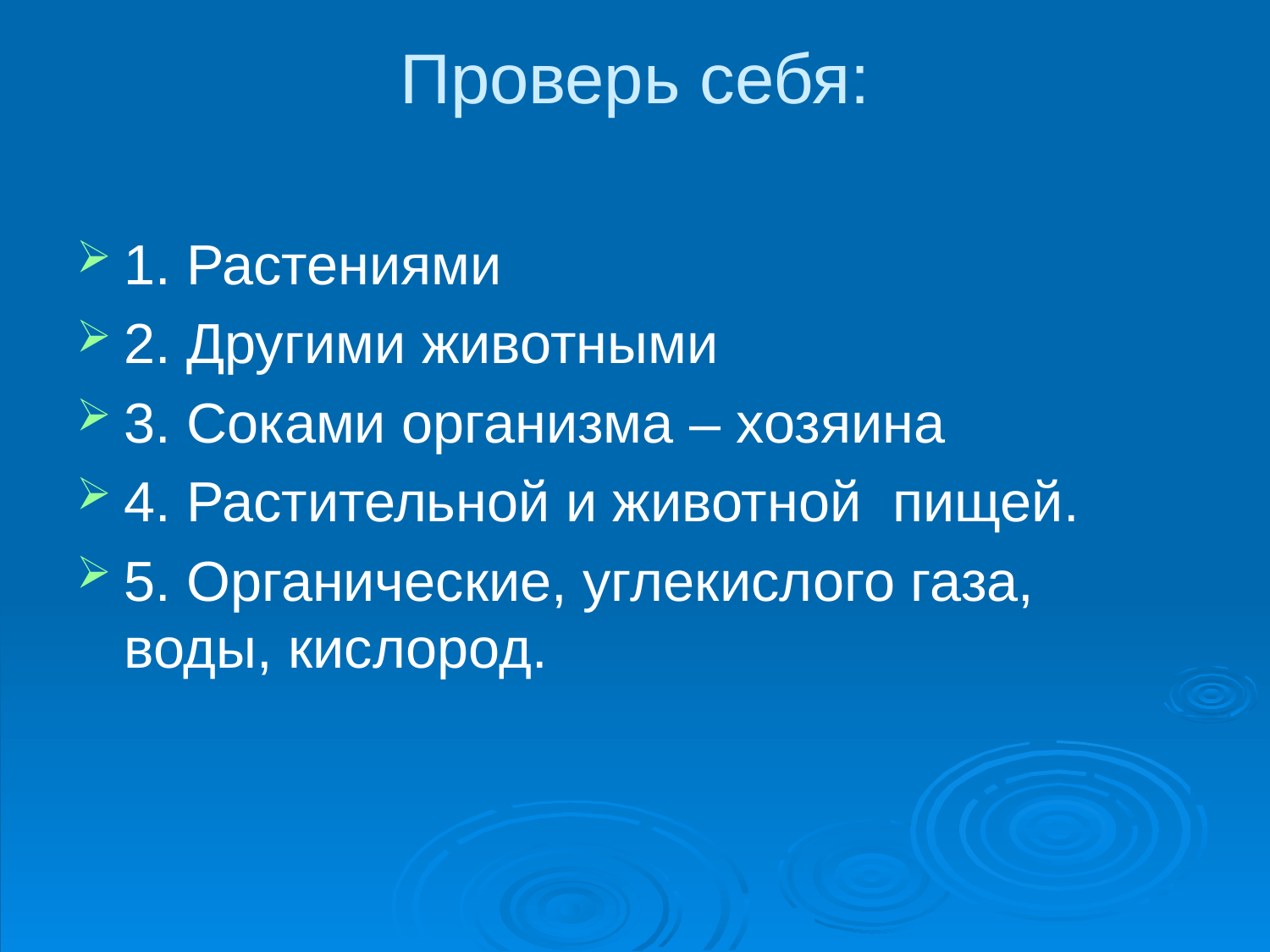

# Проверь себя:
1. Растениями
2. Другими животными
3. Соками организма – хозяина
4. Растительной и животной  пищей.
5. Органические, углекислого газа, воды, кислород.